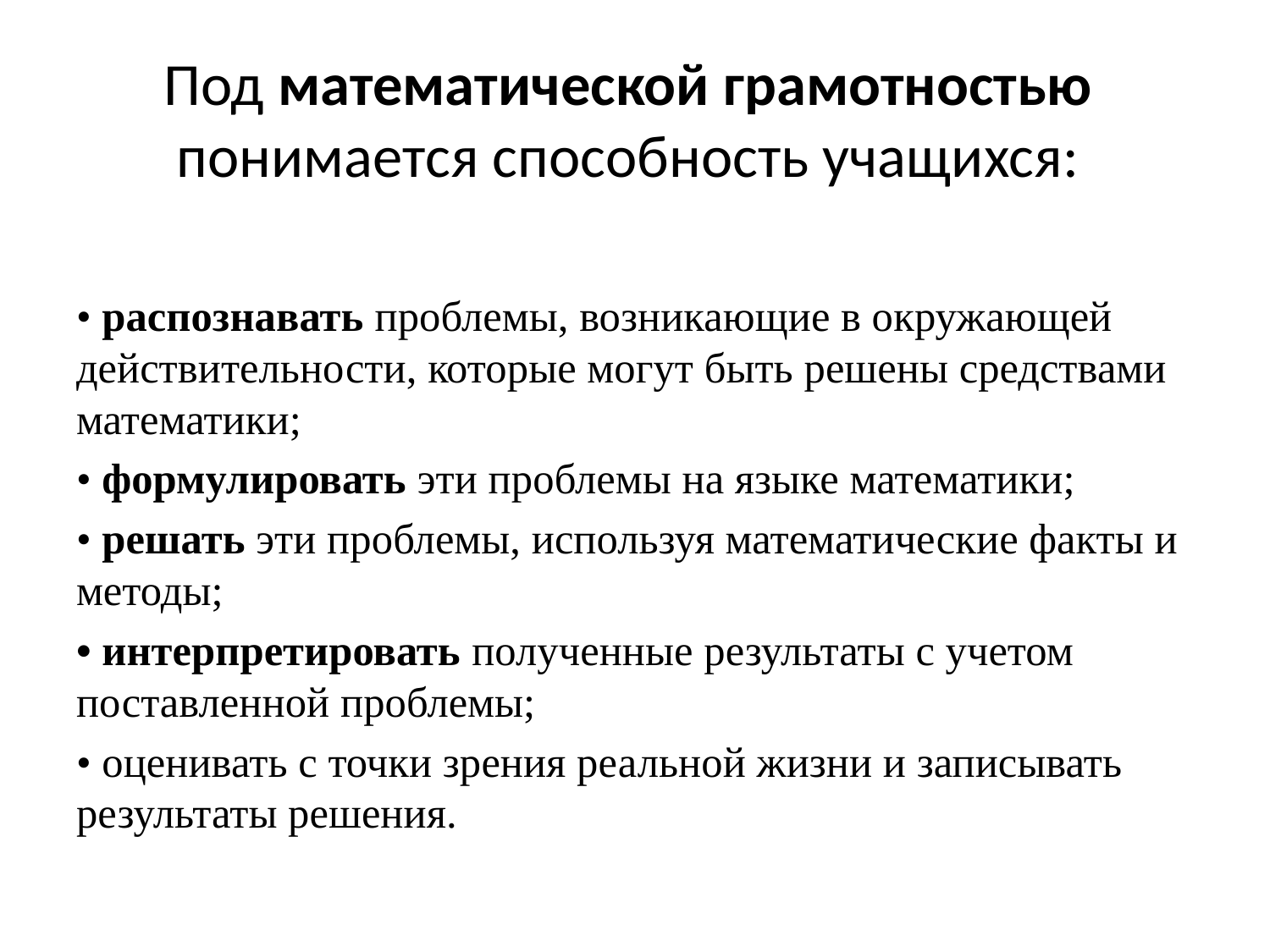

# Под математической грамотностью  понимается способность учащихся:

• распознавать проблемы, возникающие в окружающей  действительности, которые могут быть решены средствами  математики;
• формулировать эти проблемы на языке математики;
• решать эти проблемы, используя математические факты и  методы;
• интерпретировать полученные результаты с учетом  поставленной проблемы;
• оценивать с точки зрения реальной жизни и записывать результаты решения.